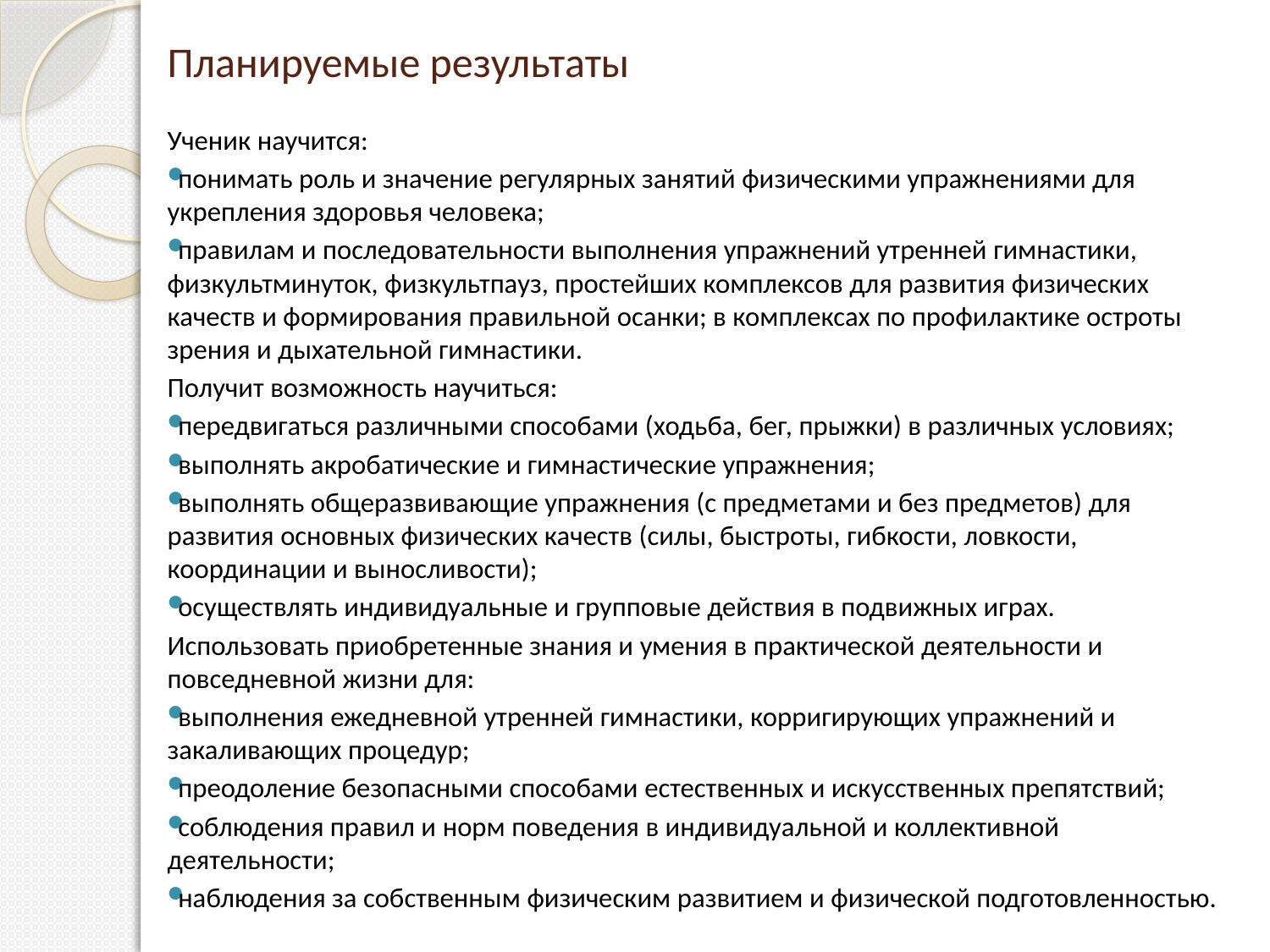

# Планируемые результаты
Ученик научится:
понимать роль и значение регулярных занятий физическими упражнениями для укрепления здоровья человека;
правилам и последовательности выполнения упражнений утренней гимнастики, физкультминуток, физкультпауз, простейших комплексов для развития физических качеств и формирования правильной осанки; в комплексах по профилактике остроты зрения и дыхательной гимнастики.
Получит возможность научиться:
передвигаться различными способами (ходьба, бег, прыжки) в различных условиях;
выполнять акробатические и гимнастические упражнения;
выполнять общеразвивающие упражнения (с предметами и без предметов) для развития основных физических качеств (силы, быстроты, гибкости, ловкости, координации и выносливости);
осуществлять индивидуальные и групповые действия в подвижных играх.
Использовать приобретенные знания и умения в практической деятельности и повседневной жизни для:
выполнения ежедневной утренней гимнастики, корригирующих упражнений и закаливающих процедур;
преодоление безопасными способами естественных и искусственных препятствий;
соблюдения правил и норм поведения в индивидуальной и коллективной деятельности;
наблюдения за собственным физическим развитием и физической подготовленностью.